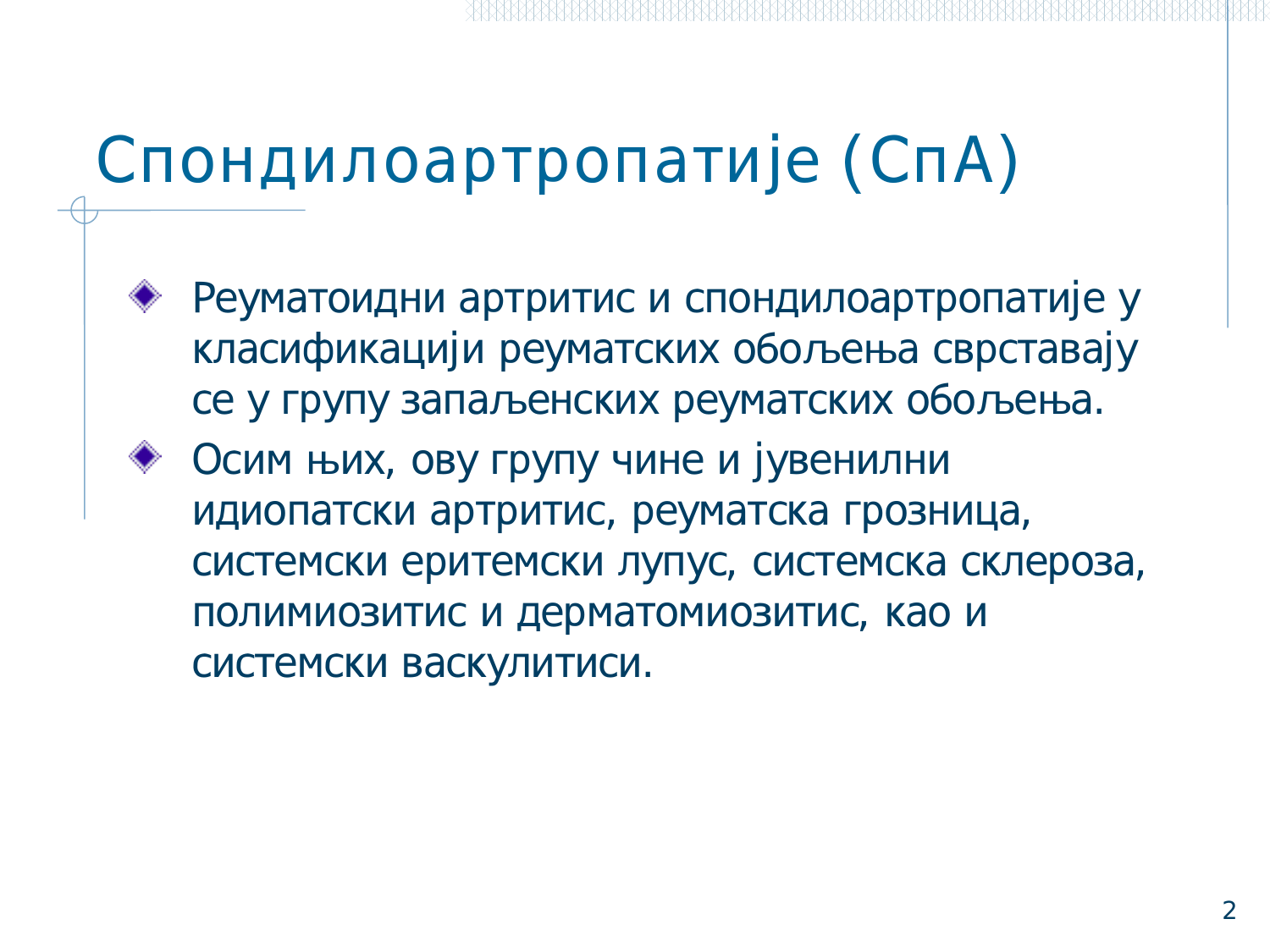

# Спондилоартропатије (СпА)
Реуматоидни артритис и спондилоартропатије у класификацији реуматских обољења сврставају се у групу запаљенских реуматских обољења.
Осим њих, ову групу чине и јувенилни идиопатски артритис, реуматска грозница, системски еритемски лупус, системска склероза, полимиозитис и дерматомиозитис, као и системски васкулитиси.
2